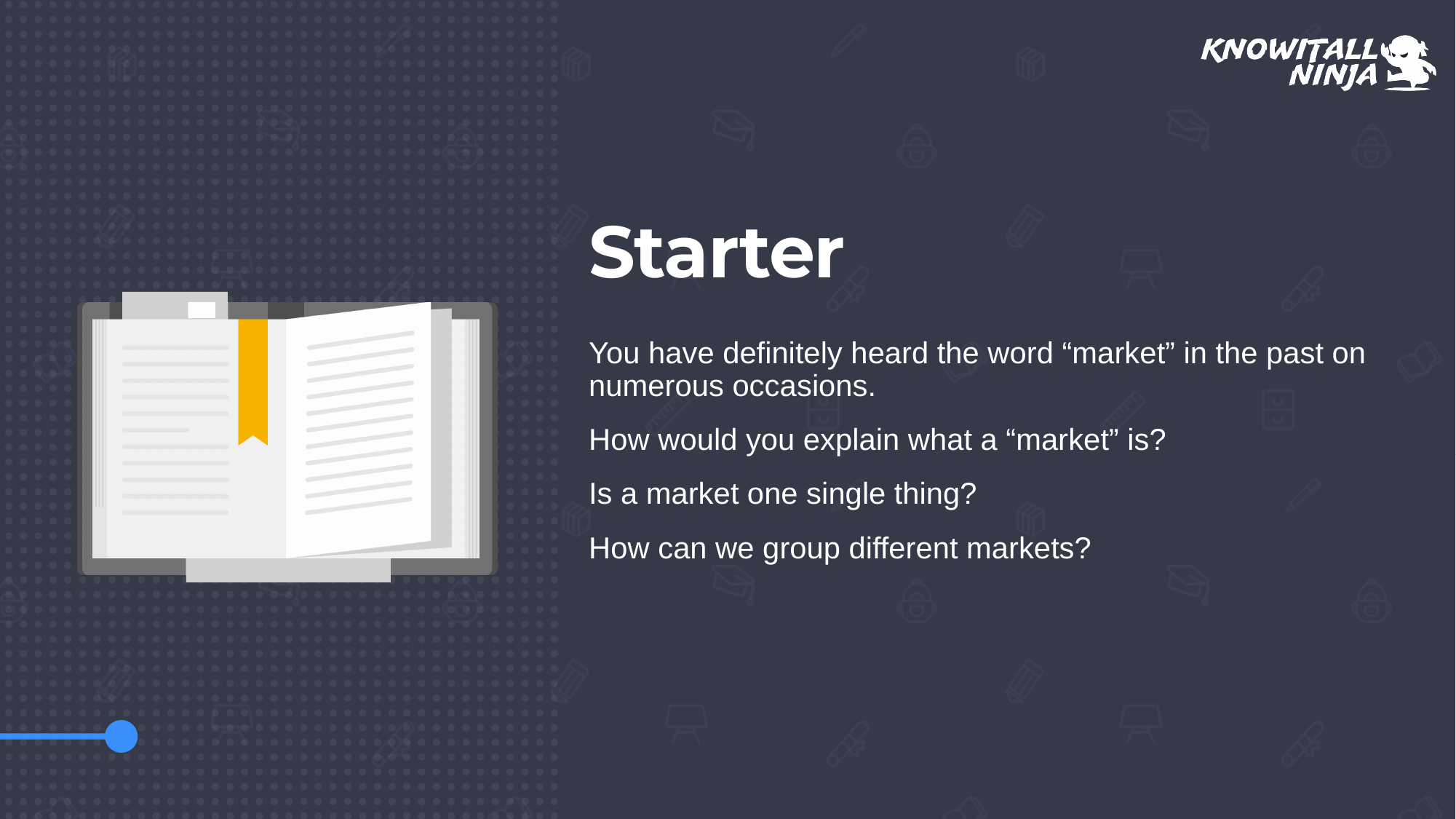

# Starter
You have definitely heard the word “market” in the past on numerous occasions.
How would you explain what a “market” is?
Is a market one single thing?
How can we group different markets?